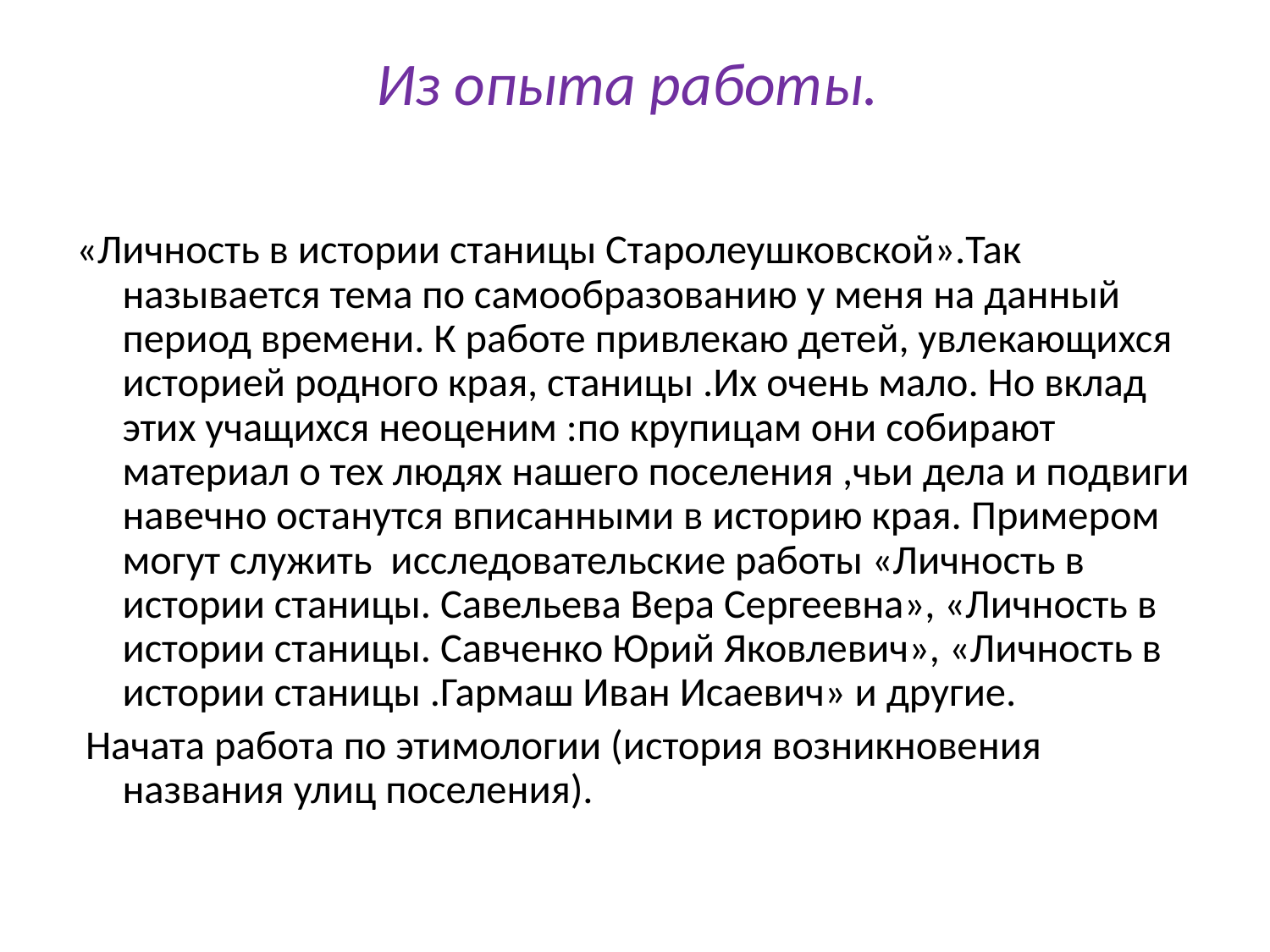

# Из опыта работы.
«Личность в истории станицы Старолеушковской».Так называется тема по самообразованию у меня на данный период времени. К работе привлекаю детей, увлекающихся историей родного края, станицы .Их очень мало. Но вклад этих учащихся неоценим :по крупицам они собирают материал о тех людях нашего поселения ,чьи дела и подвиги навечно останутся вписанными в историю края. Примером могут служить  исследовательские работы «Личность в истории станицы. Савельева Вера Сергеевна», «Личность в истории станицы. Савченко Юрий Яковлевич», «Личность в истории станицы .Гармаш Иван Исаевич» и другие.
 Начата работа по этимологии (история возникновения названия улиц поселения).